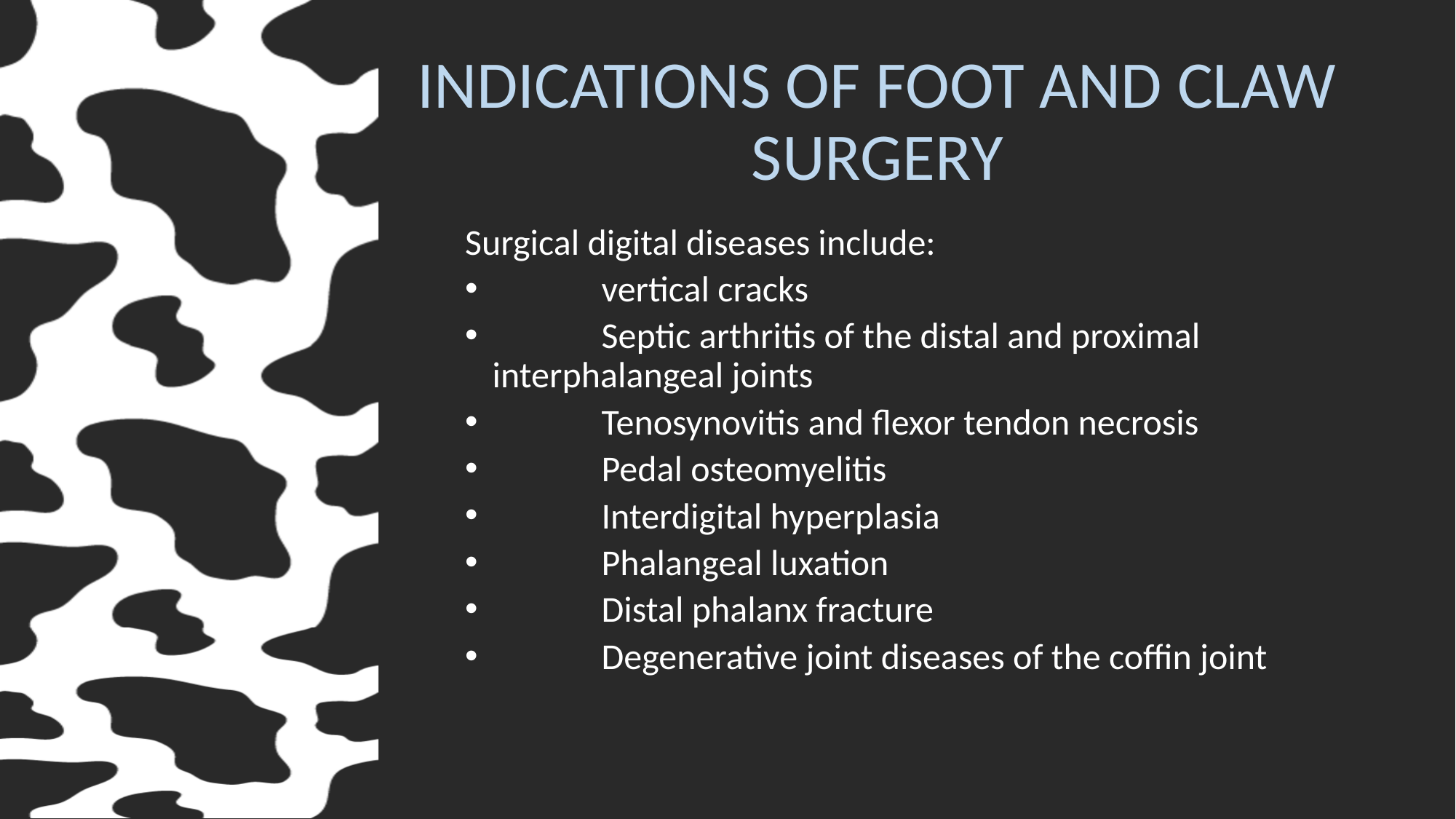

# INDICATIONS OF FOOT AND CLAW SURGERY
Surgical digital diseases include:
	vertical cracks
	Septic arthritis of the distal and proximal 	interphalangeal joints
	Tenosynovitis and flexor tendon necrosis
	Pedal osteomyelitis
	Interdigital hyperplasia
	Phalangeal luxation
	Distal phalanx fracture
	Degenerative joint diseases of the coffin joint